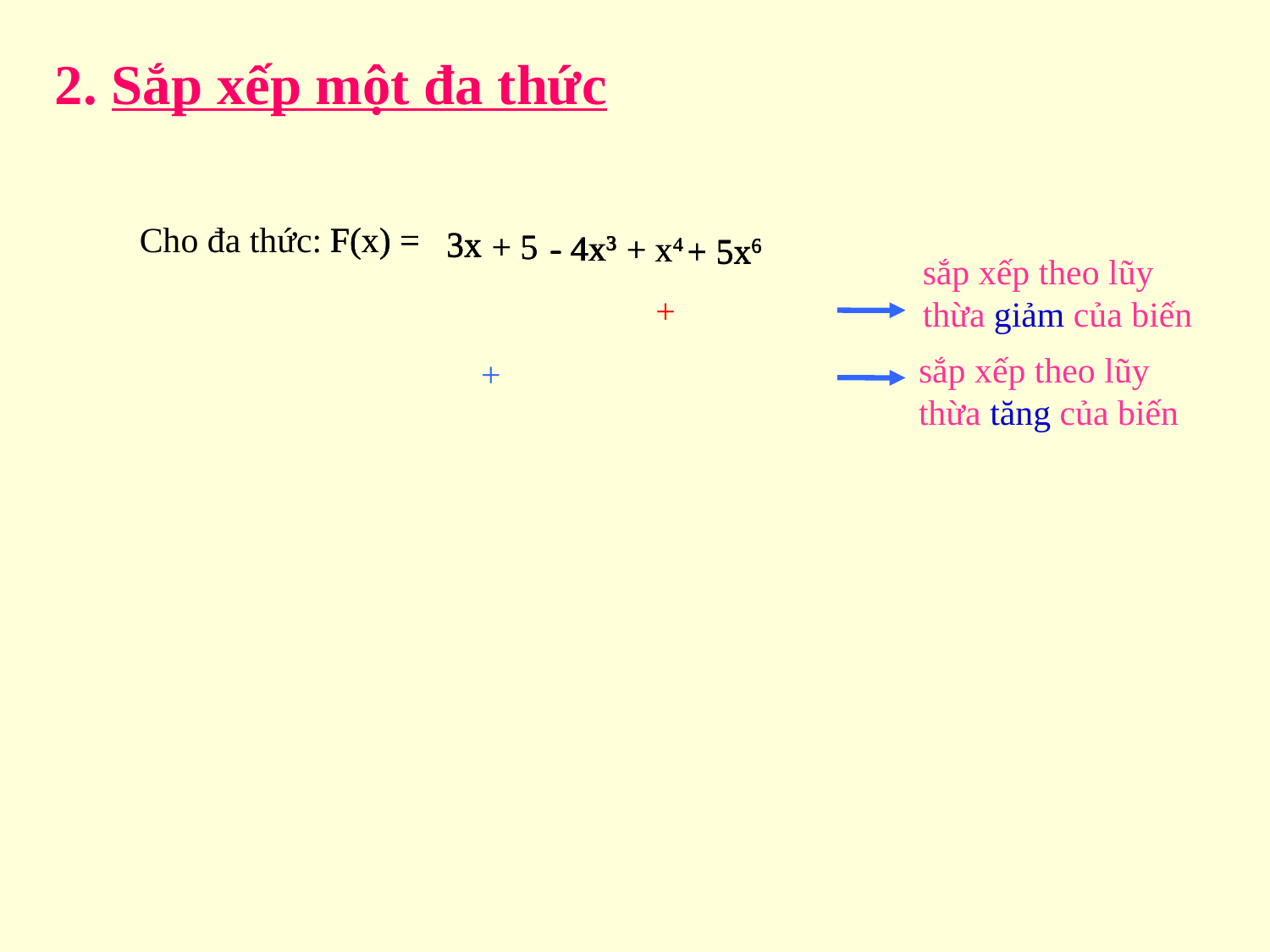

#
2. Sắp xếp một đa thức
Cho đa thức:
F(x) =
F(x) =
F(x) =
3x
3x
3x
+ 5
+ 5
 5
- 4x3
- 4x3
- 4x3
+ x4
+ x4
+ x4
+ 5x6
 5x6
+ 5x6
sắp xếp theo lũy thừa giảm của biến
+

sắp xếp theo lũy thừa tăng của biến
+